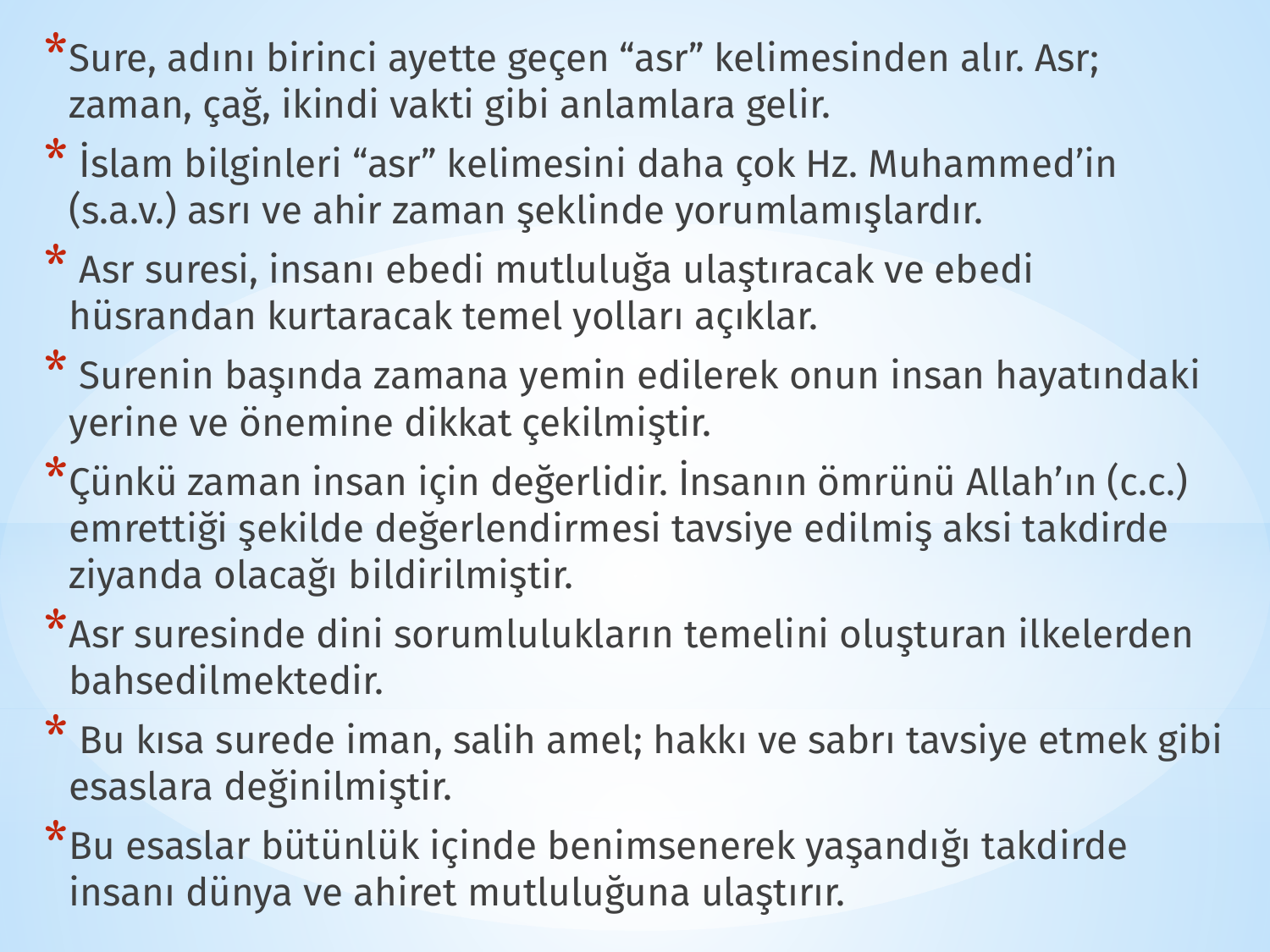

Sure, adını birinci ayette geçen “asr” kelimesinden alır. Asr; zaman, çağ, ikindi vakti gibi anlamlara gelir.
 İslam bilginleri “asr” kelimesini daha çok Hz. Muhammed’in (s.a.v.) asrı ve ahir zaman şeklinde yorumlamışlardır.
 Asr suresi, insanı ebedi mutluluğa ulaştıracak ve ebedi hüsrandan kurtaracak temel yolları açıklar.
 Surenin başında zamana yemin edilerek onun insan hayatındaki yerine ve önemine dikkat çekilmiştir.
Çünkü zaman insan için değerlidir. İnsanın ömrünü Allah’ın (c.c.) emrettiği şekilde değerlendirmesi tavsiye edilmiş aksi takdirde ziyanda olacağı bildirilmiştir.
Asr suresinde dini sorumlulukların temelini oluşturan ilkelerden bahsedilmektedir.
 Bu kısa surede iman, salih amel; hakkı ve sabrı tavsiye etmek gibi esaslara değinilmiştir.
Bu esaslar bütünlük içinde benimsenerek yaşandığı takdirde insanı dünya ve ahiret mutluluğuna ulaştırır.